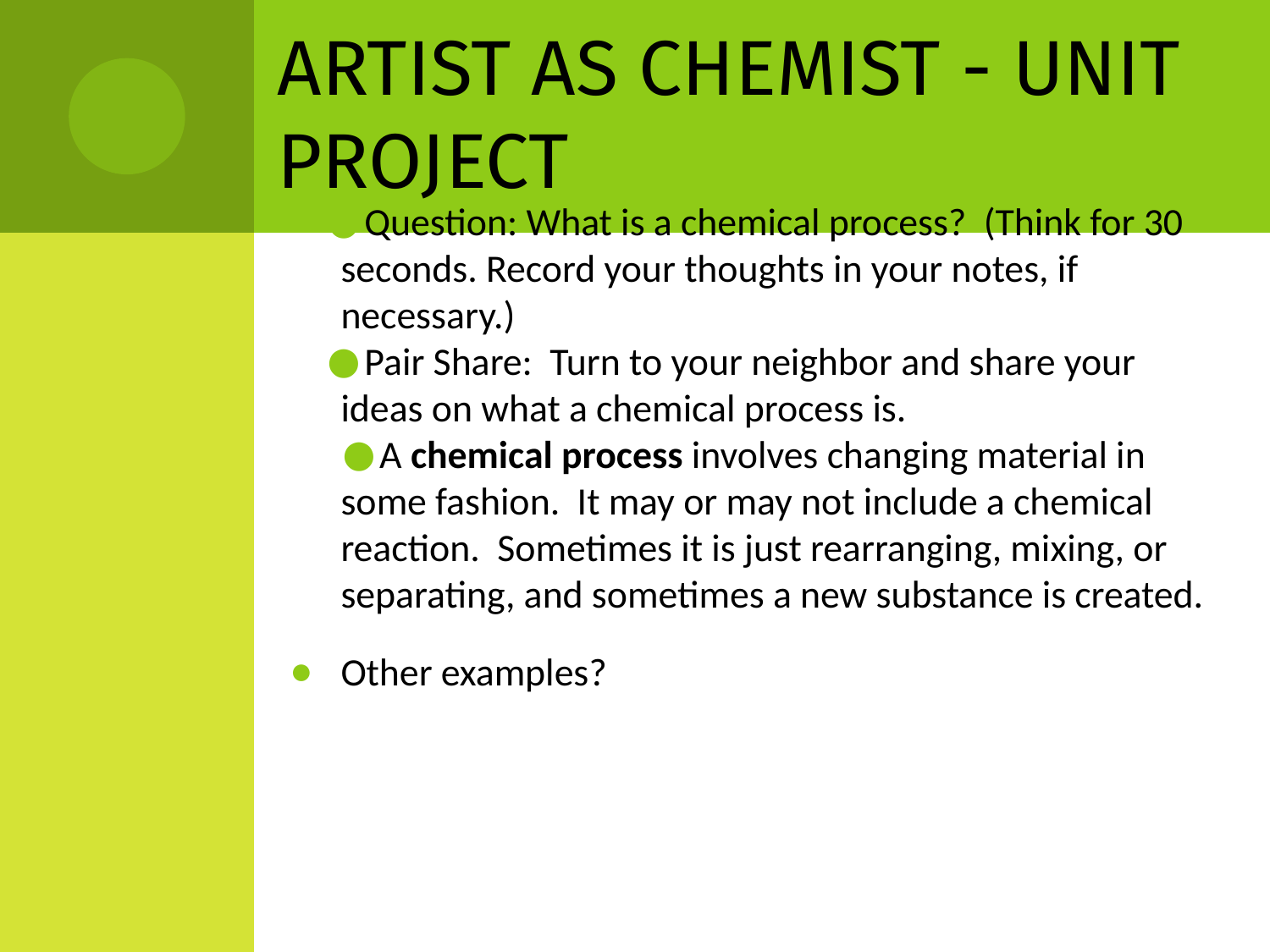

# Artist as Chemist - Unit Project
Question: What is a chemical process?  (Think for 30 seconds. Record your thoughts in your notes, if necessary.)
Pair Share:  Turn to your neighbor and share your ideas on what a chemical process is.
A chemical process involves changing material in some fashion.  It may or may not include a chemical reaction.  Sometimes it is just rearranging, mixing, or separating, and sometimes a new substance is created.
Other examples?